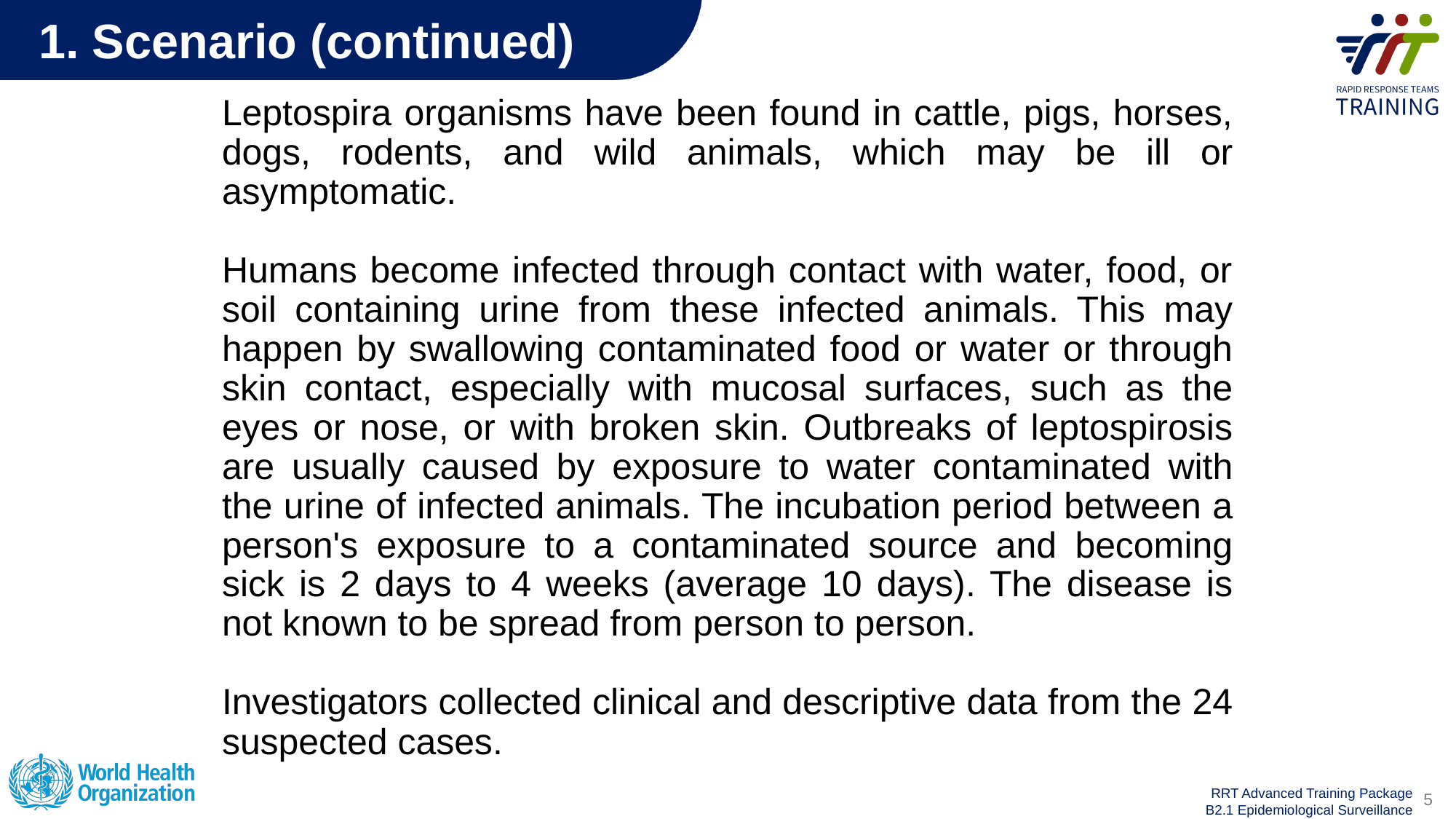

1. Scenario (continued)
Leptospira organisms have been found in cattle, pigs, horses, dogs, rodents, and wild animals, which may be ill or asymptomatic.

Humans become infected through contact with water, food, or soil containing urine from these infected animals. This may happen by swallowing contaminated food or water or through skin contact, especially with mucosal surfaces, such as the eyes or nose, or with broken skin. Outbreaks of leptospirosis are usually caused by exposure to water contaminated with the urine of infected animals. The incubation period between a person's exposure to a contaminated source and becoming sick is 2 days to 4 weeks (average 10 days). The disease is not known to be spread from person to person.

Investigators collected clinical and descriptive data from the 24 suspected cases.